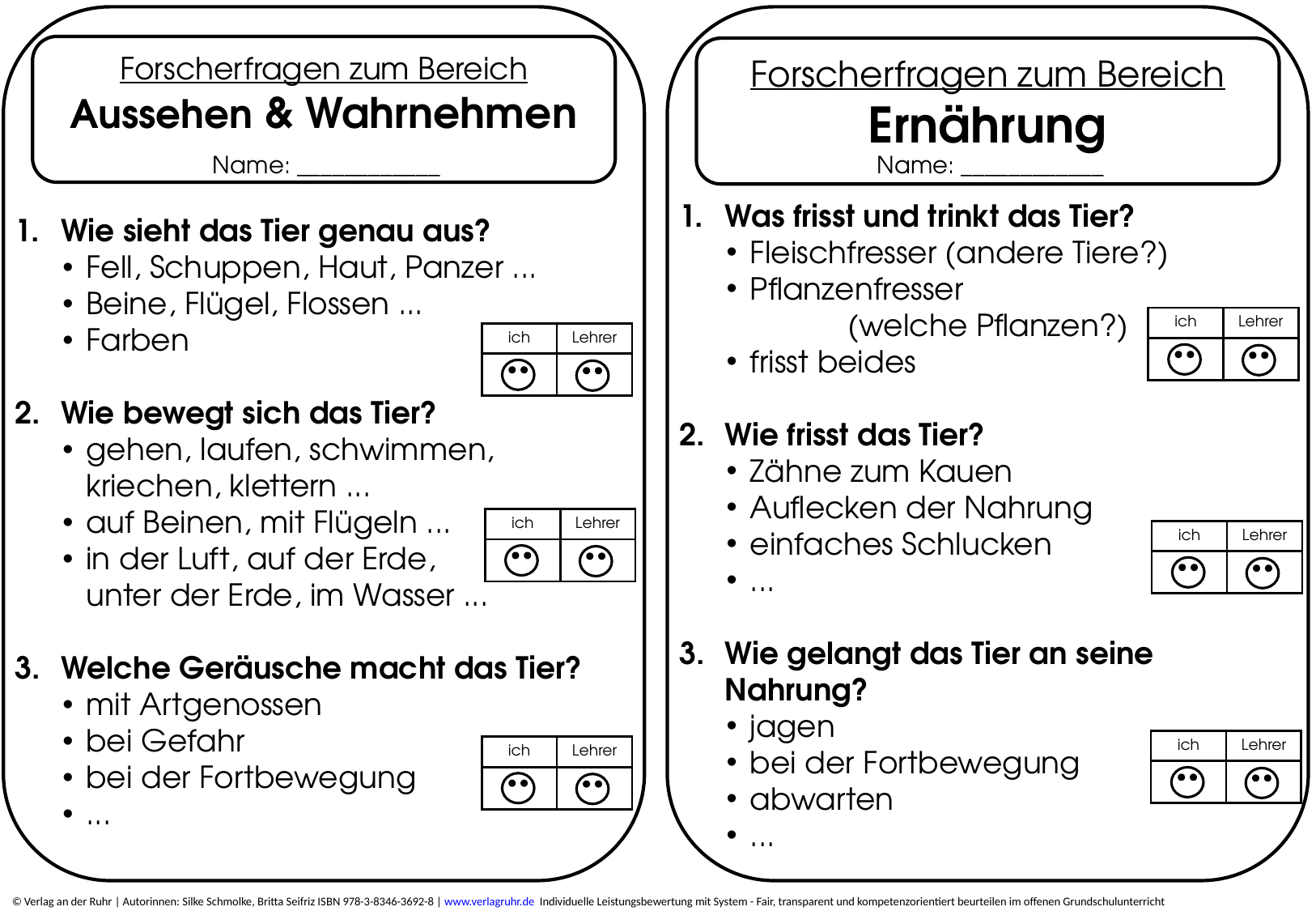

Forscherfragen zum Bereich
Ernährung

Forscherfragen zum Bereich
Aussehen & Wahrnehmen
Name: ____________
Name: ____________
Was frisst und trinkt das Tier?
Fleischfresser (andere Tiere?)
Pflanzenfresser
	(welche Pflanzen?)
frisst beides

Wie frisst das Tier?
Zähne zum Kauen
Auflecken der Nahrung
einfaches Schlucken
...

Wie gelangt das Tier an seine Nahrung?
jagen
bei der Fortbewegung
abwarten
...
Wie sieht das Tier genau aus?
Fell, Schuppen, Haut, Panzer ...
Beine, Flügel, Flossen ...
Farben

Wie bewegt sich das Tier?
gehen, laufen, schwimmen, kriechen, klettern ...
auf Beinen, mit Flügeln ...
in der Luft, auf der Erde,
  	unter der Erde, im Wasser ...

Welche Geräusche macht das Tier?
mit Artgenossen
bei Gefahr
bei der Fortbewegung
...
| ich | Lehrer |
| --- | --- |
|  |  |
| ich | Lehrer |
| --- | --- |
|  |  |

| ich | Lehrer |
| --- | --- |
|  |  |
| ich | Lehrer |
| --- | --- |
|  |  |

| ich | Lehrer |
| --- | --- |
|  |  |
| ich | Lehrer |
| --- | --- |
|  |  |